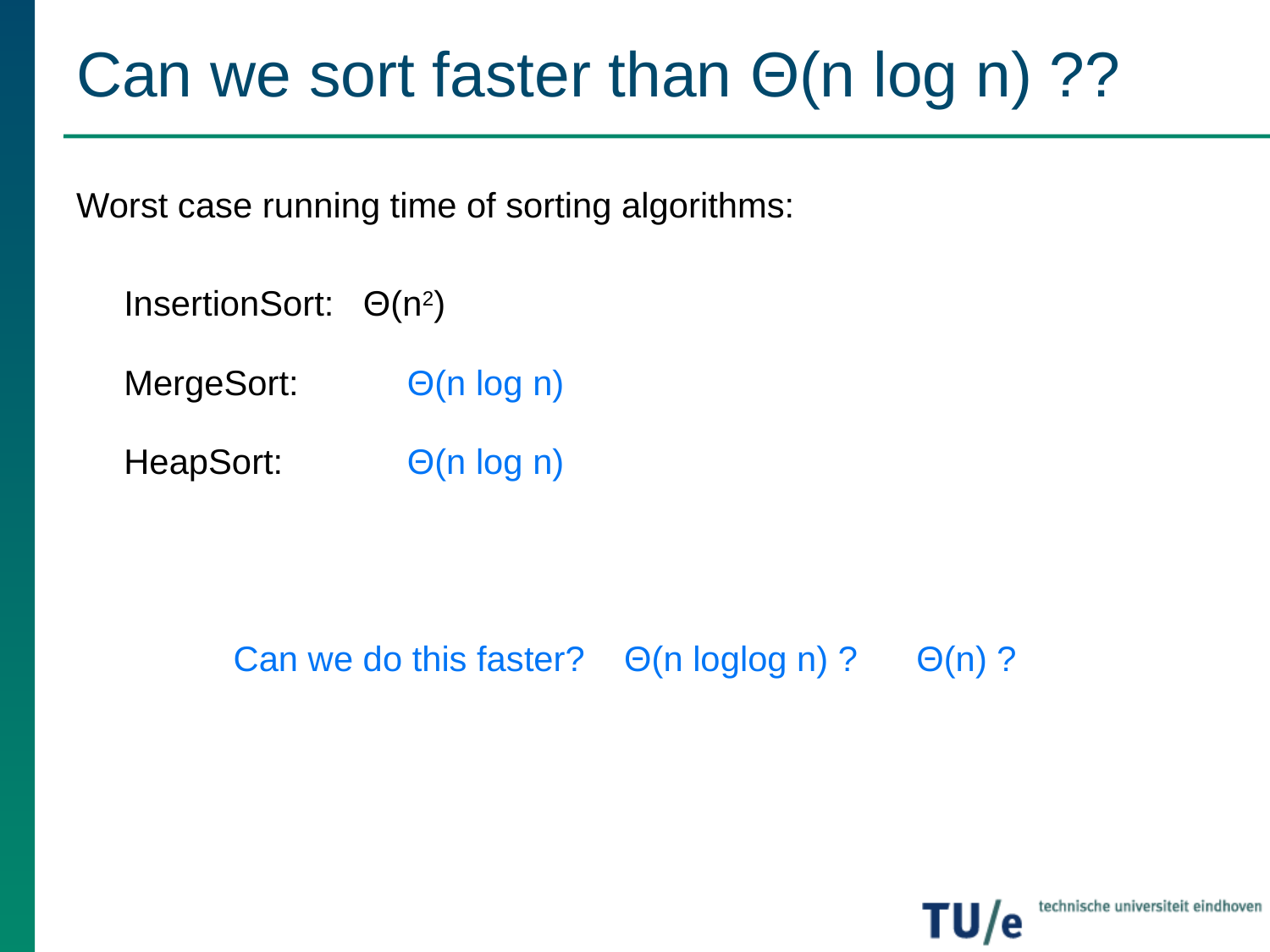

# Can we sort faster than Θ(n log n) ??
Worst case running time of sorting algorithms:

	InsertionSort:   Θ(n2)

	MergeSort:  	   Θ(n log n)

	HeapSort:	   Θ(n log n)

Can we do this faster?    Θ(n loglog n) ?      Θ(n) ?